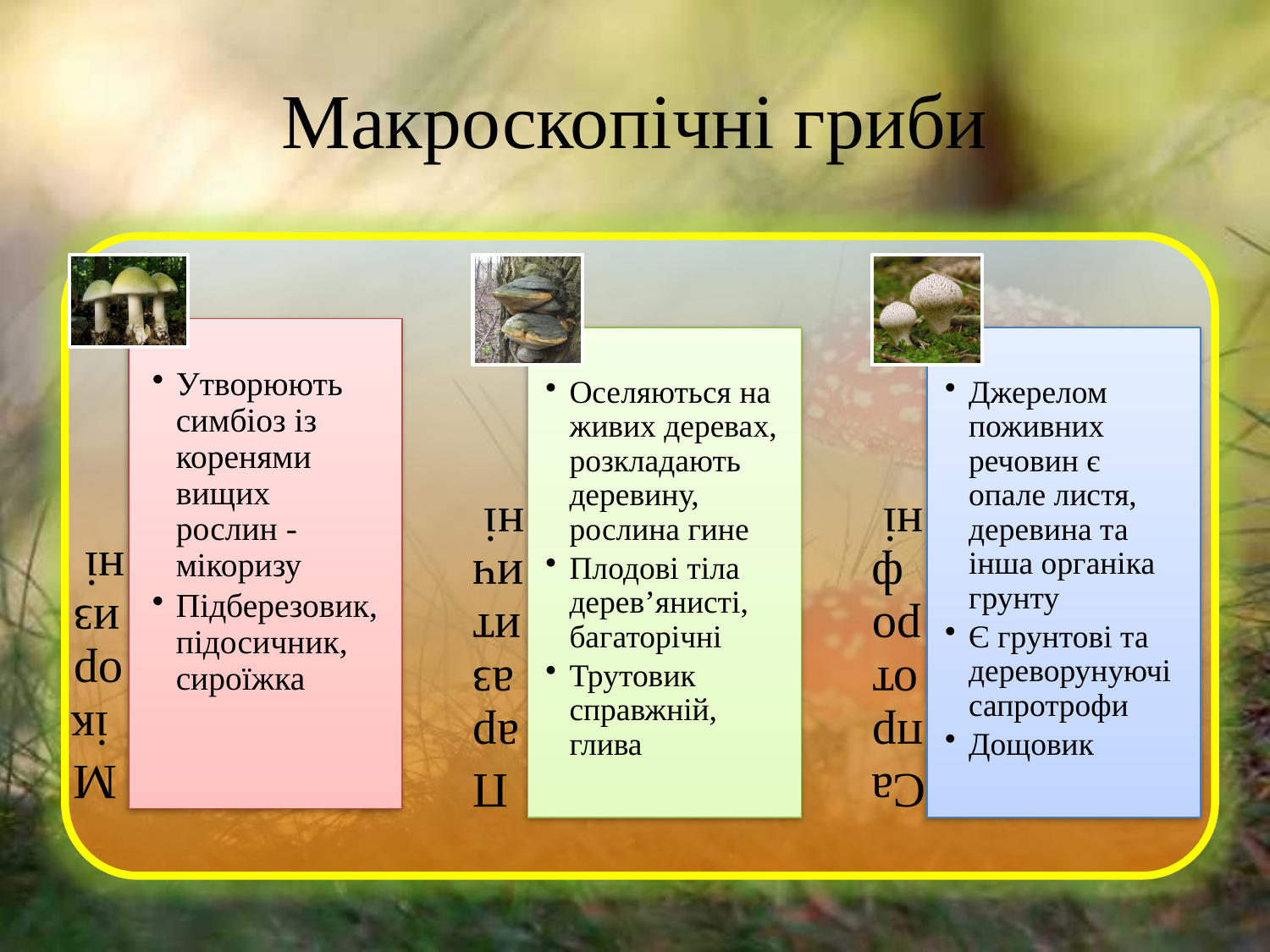

# Макроскопічні гриби
Мікоризні
Утворюють симбіоз із коренями вищих рослин - мікоризу
Підберезовик, підосичник, сироїжка
Паразитичні
Оселяються на живих деревах, розкладають деревину, рослина гине
Плодові тіла дерев’янисті, багаторічні
Трутовик справжній,  глива
Сапротрофні
Джерелом поживних речовин є опале листя, деревина та інша органіка грунту
Є грунтові та дереворунуючі сапротрофи
Дощовик